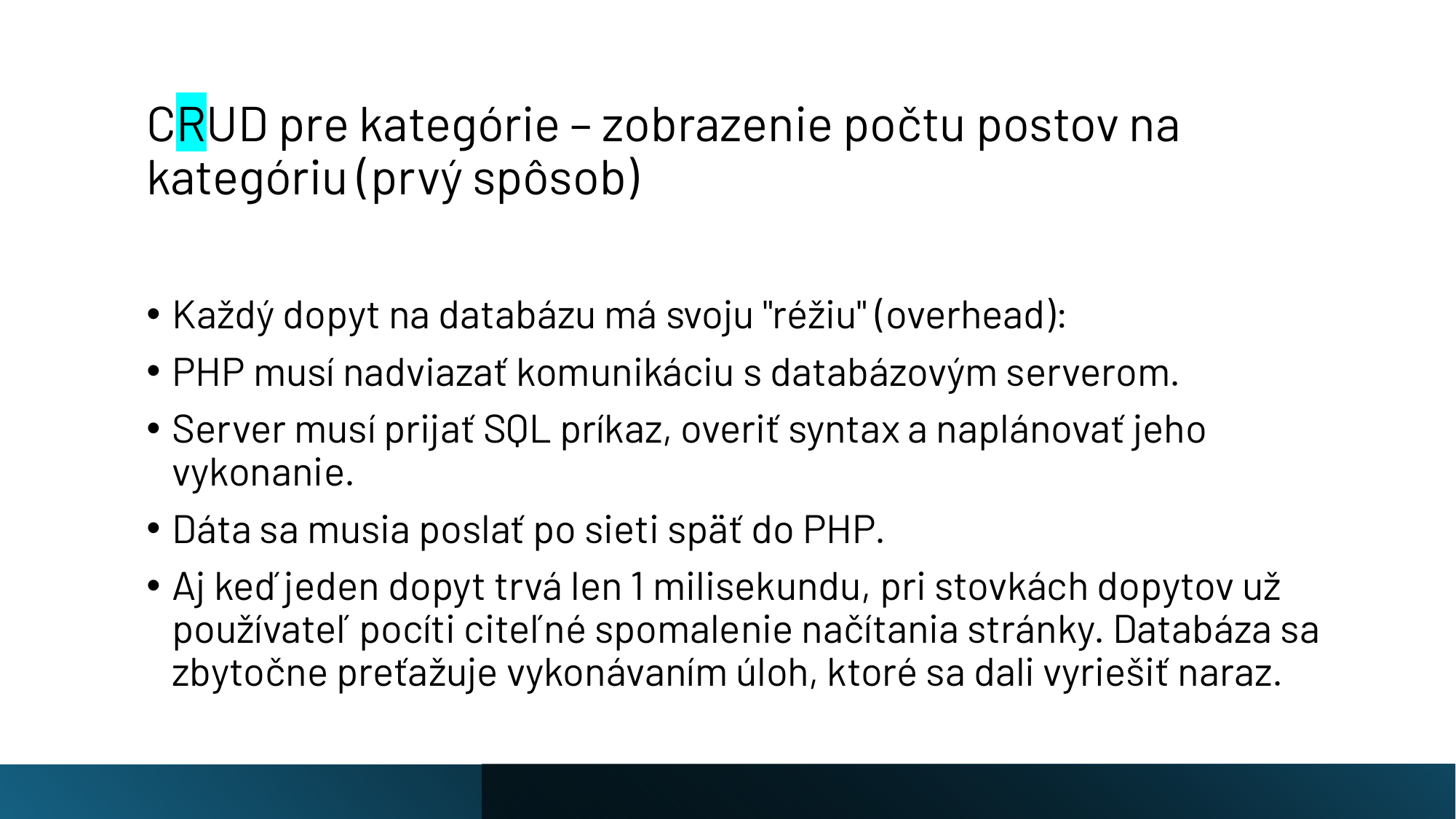

# CRUD pre kategórie – zobrazenie počtu postov na kategóriu (prvý spôsob)
Každý dopyt na databázu má svoju "réžiu" (overhead):
PHP musí nadviazať komunikáciu s databázovým serverom.
Server musí prijať SQL príkaz, overiť syntax a naplánovať jeho vykonanie.
Dáta sa musia poslať po sieti späť do PHP.
Aj keď jeden dopyt trvá len 1 milisekundu, pri stovkách dopytov už používateľ pocíti citeľné spomalenie načítania stránky. Databáza sa zbytočne preťažuje vykonávaním úloh, ktoré sa dali vyriešiť naraz.